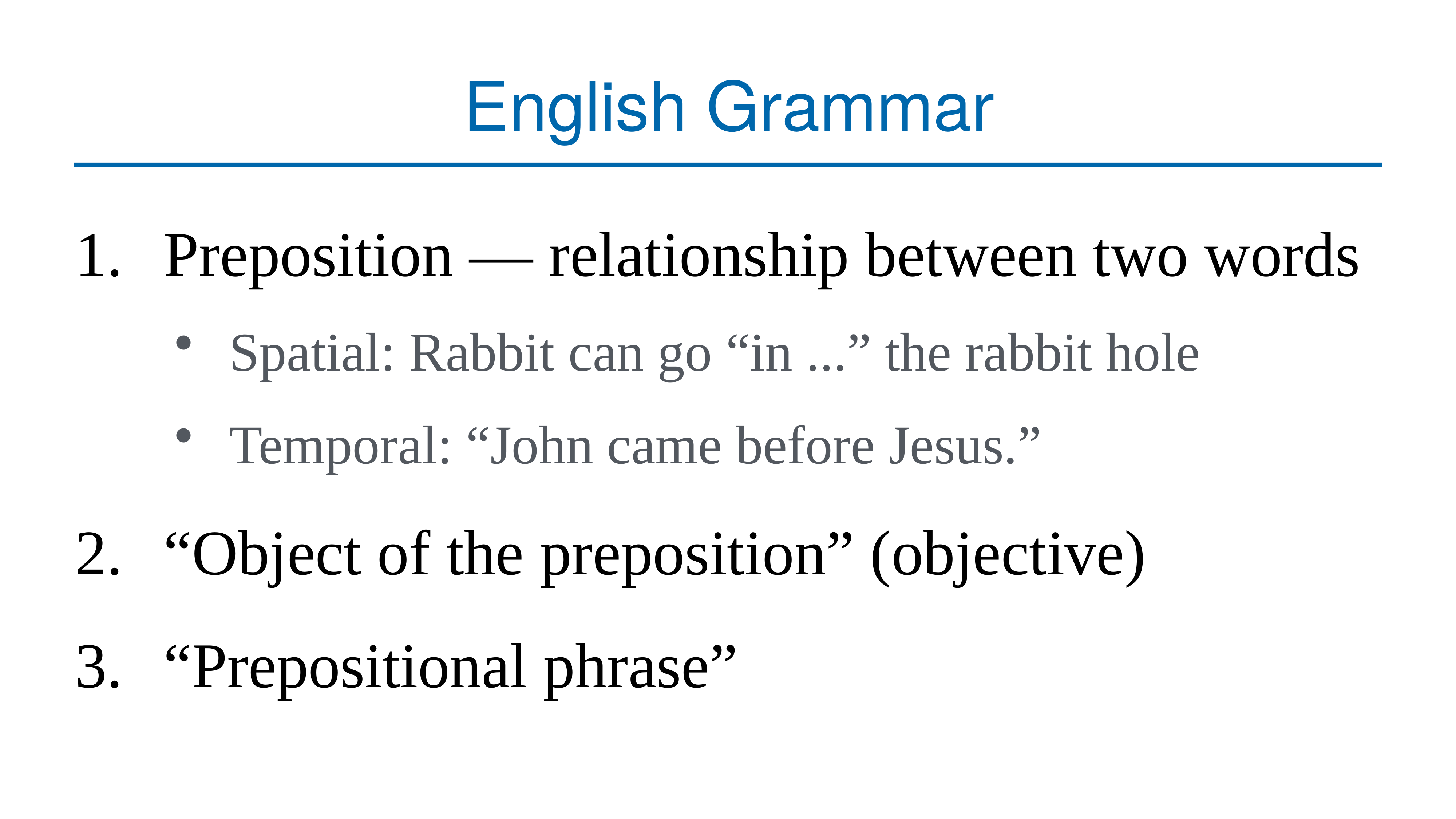

# English Grammar
Preposition — relationship between two words
Spatial: Rabbit can go “in ...” the rabbit hole
Temporal: “John came before Jesus.”
“Object of the preposition” (objective)
“Prepositional phrase”